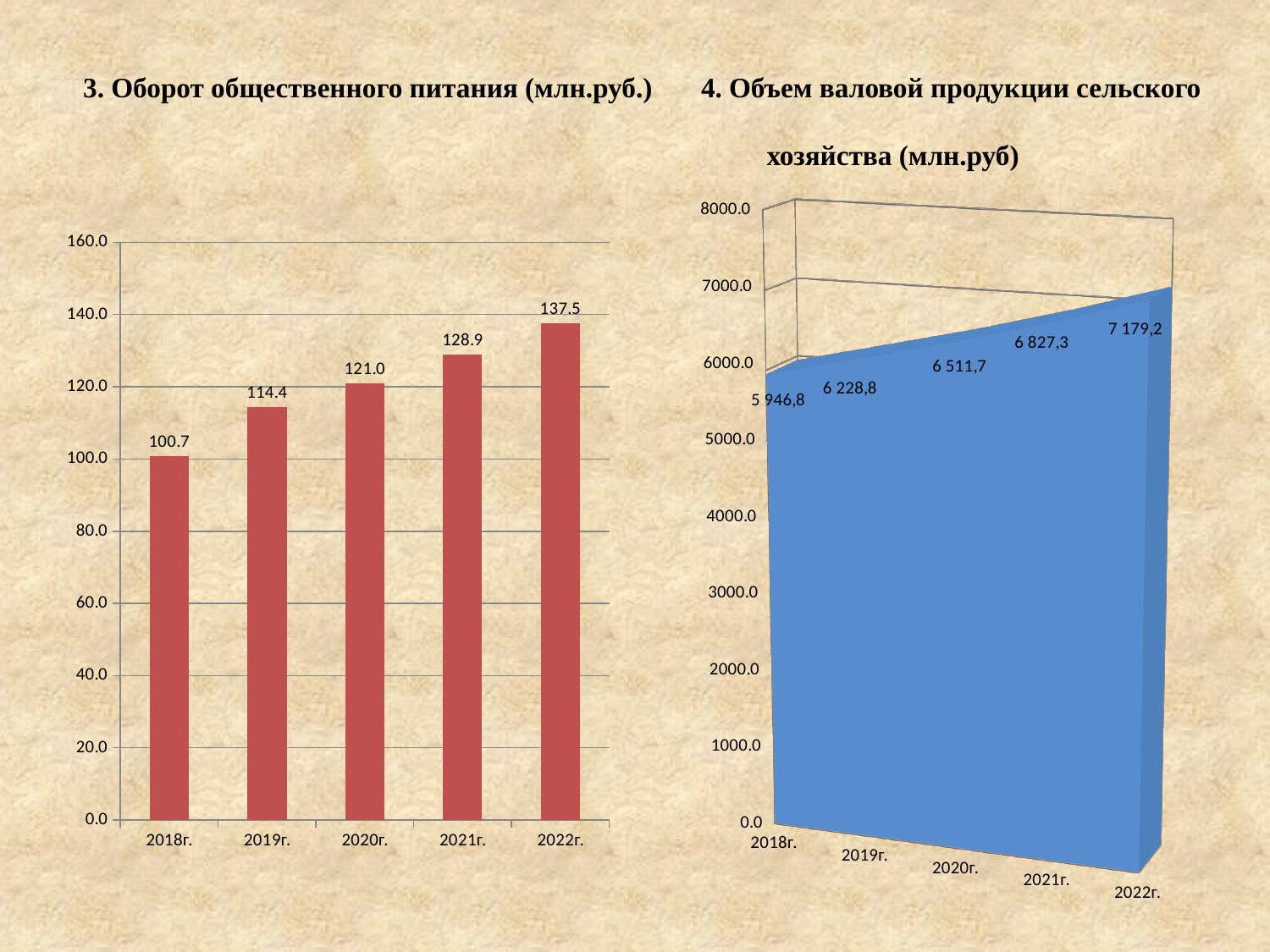

3. Оборот общественного питания (млн.руб.)       4. Объем валовой продукции сельского
                                                                                                   хозяйства (млн.руб)

[unsupported chart]

### Chart

| Category |  |
|---|---|
| 2018г. | 100.7 |
| 2019г. | 114.4 |
| 2020г. | 121.0 |
| 2021г. | 128.9 |
| 2022г. | 137.5 |